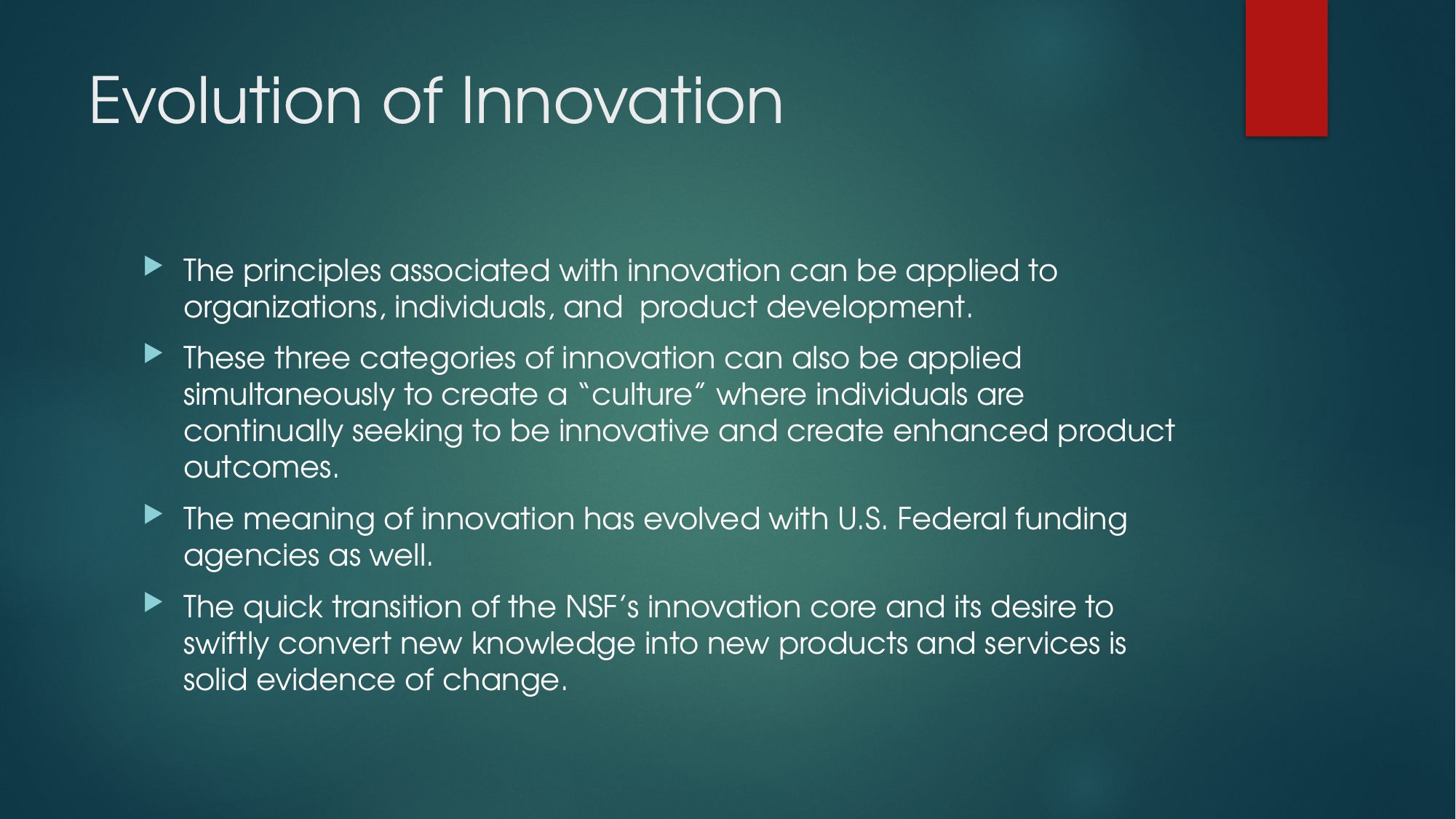

# Evolution of Innovation
The principles associated with innovation can be applied to organizations, individuals, and  product development.
These three categories of innovation can also be applied simultaneously to create a “culture” where individuals are continually seeking to be innovative and create enhanced product outcomes.
The meaning of innovation has evolved with U.S. Federal funding agencies as well.
The quick transition of the NSF’s innovation core and its desire to swiftly convert new knowledge into new products and services is solid evidence of change.